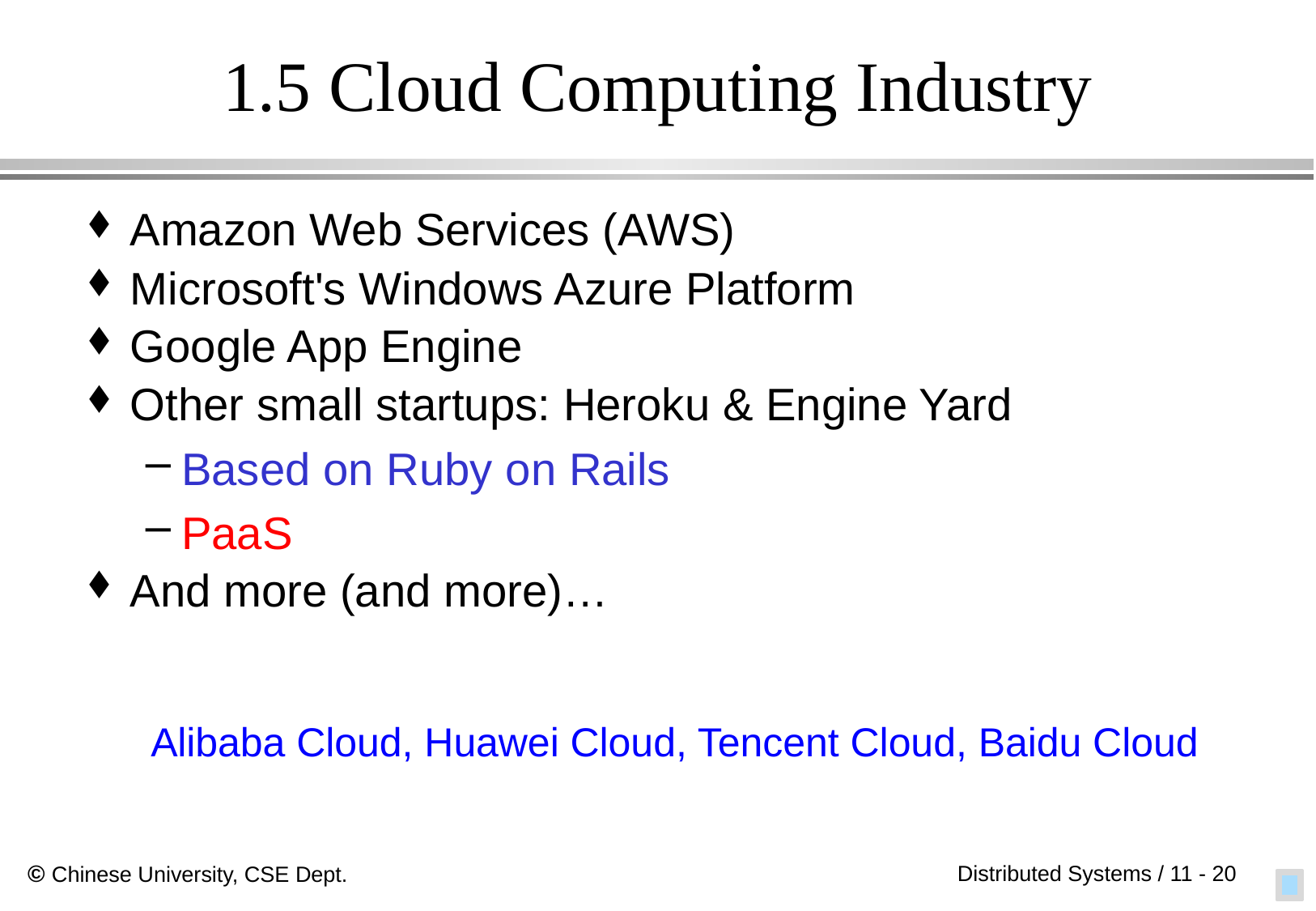

# 1.5 Cloud Computing Industry
Amazon Web Services (AWS)
Microsoft's Windows Azure Platform
Google App Engine
Other small startups: Heroku & Engine Yard
Based on Ruby on Rails
PaaS
And more (and more)…

Alibaba Cloud, Huawei Cloud, Tencent Cloud, Baidu Cloud